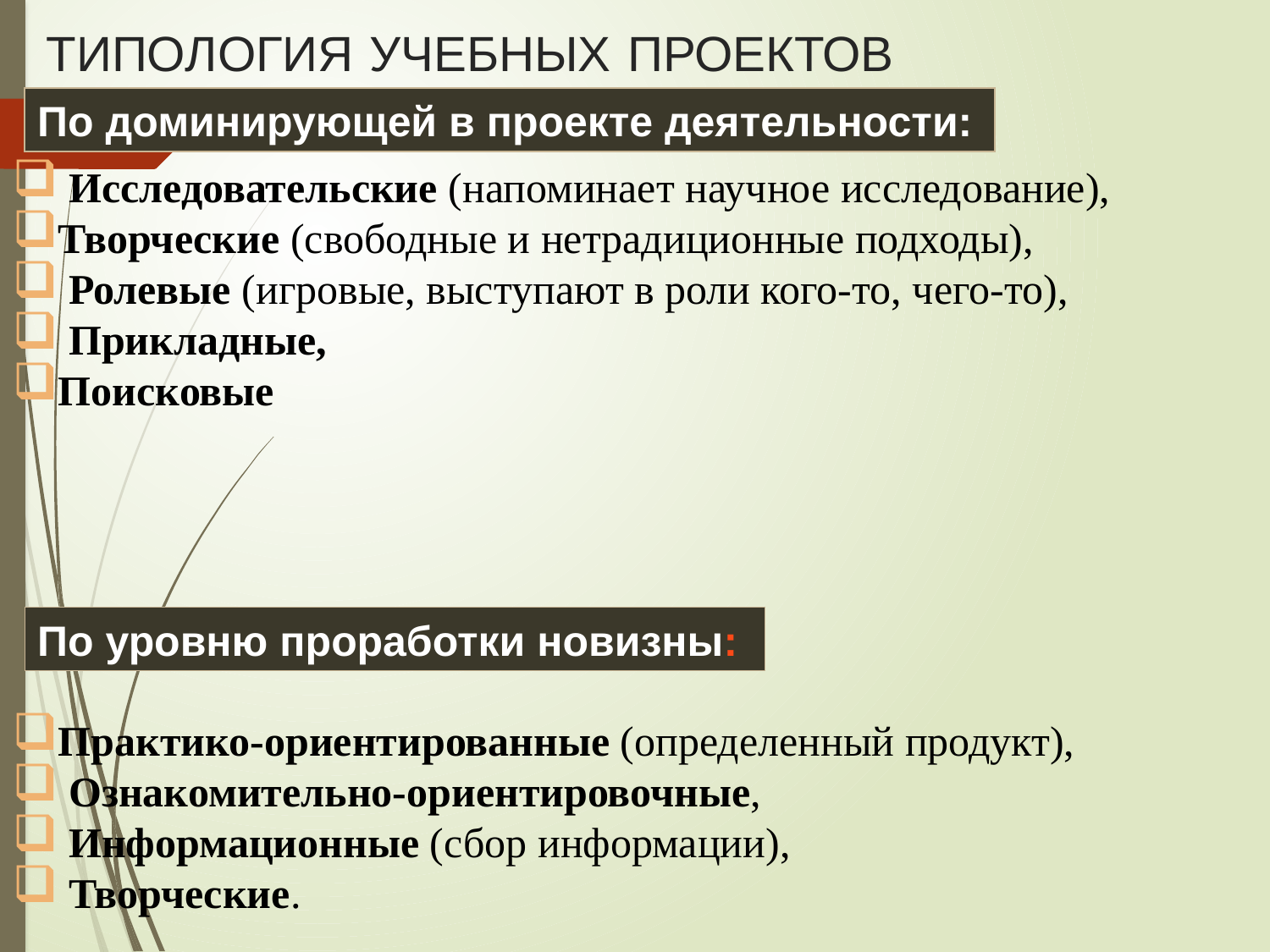

# ТИПОЛОГИЯ УЧЕБНЫХ ПРОЕКТОВ
По доминирующей в проекте деятельности:
 Исследовательские (напоминает научное исследование),
Творческие (свободные и нетрадиционные подходы),
 Ролевые (игровые, выступают в роли кого-то, чего-то),
 Прикладные,
Поисковые
По уровню проработки новизны:

Практико-ориентированные (определенный продукт),
 Ознакомительно-ориентировочные,
 Информационные (сбор информации),
 Творческие.